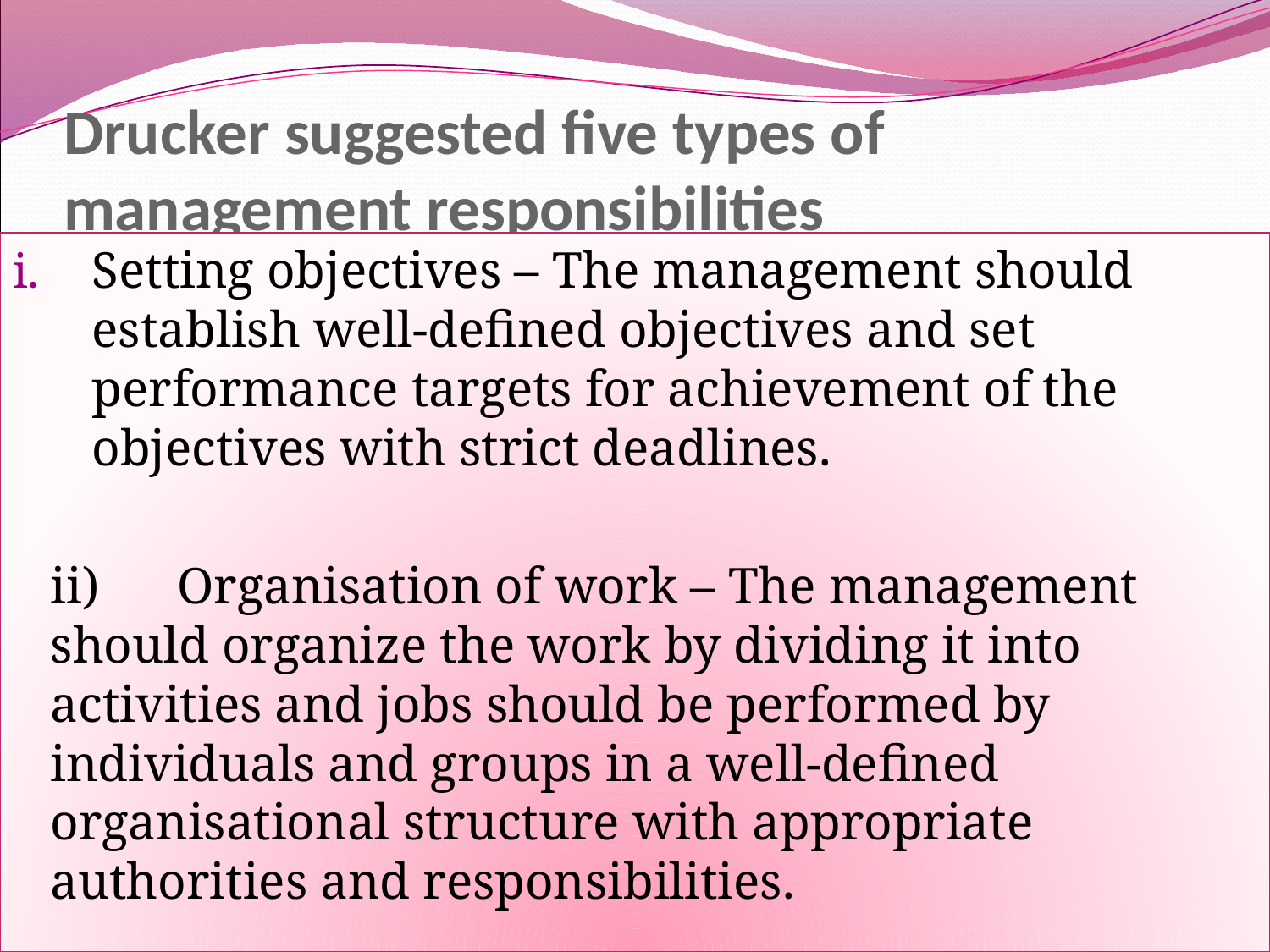

# Drucker suggested five types of management responsibilities
Setting objectives – The management should establish well-defined objectives and set performance targets for achievement of the objectives with strict deadlines.

	ii) 	Organisation of work – The management should organize the work by dividing it into activities and jobs should be performed by individuals and groups in a well-defined organisational structure with appropriate authorities and responsibilities.